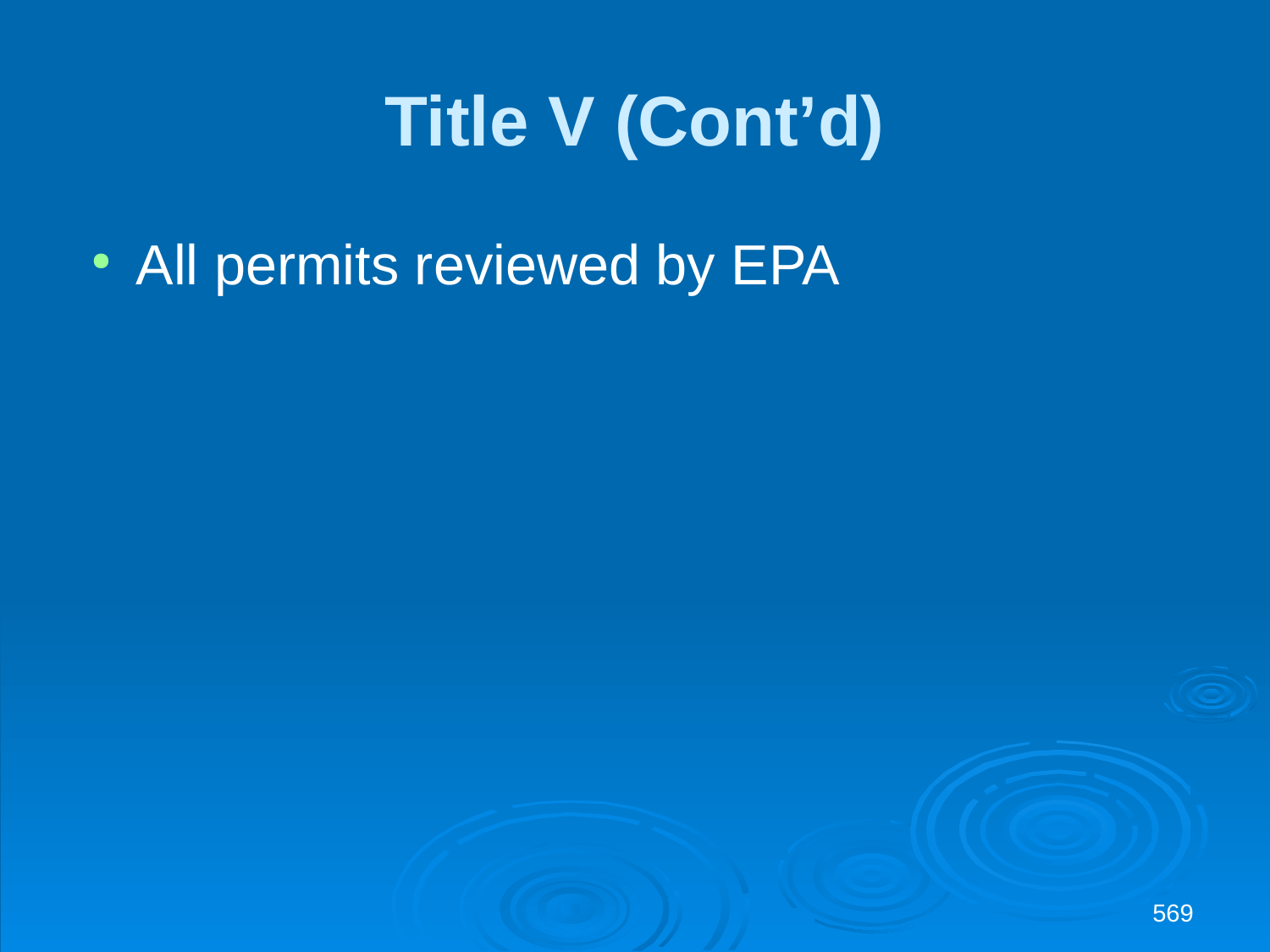

Title V (Cont’d)
All permits reviewed by EPA
569